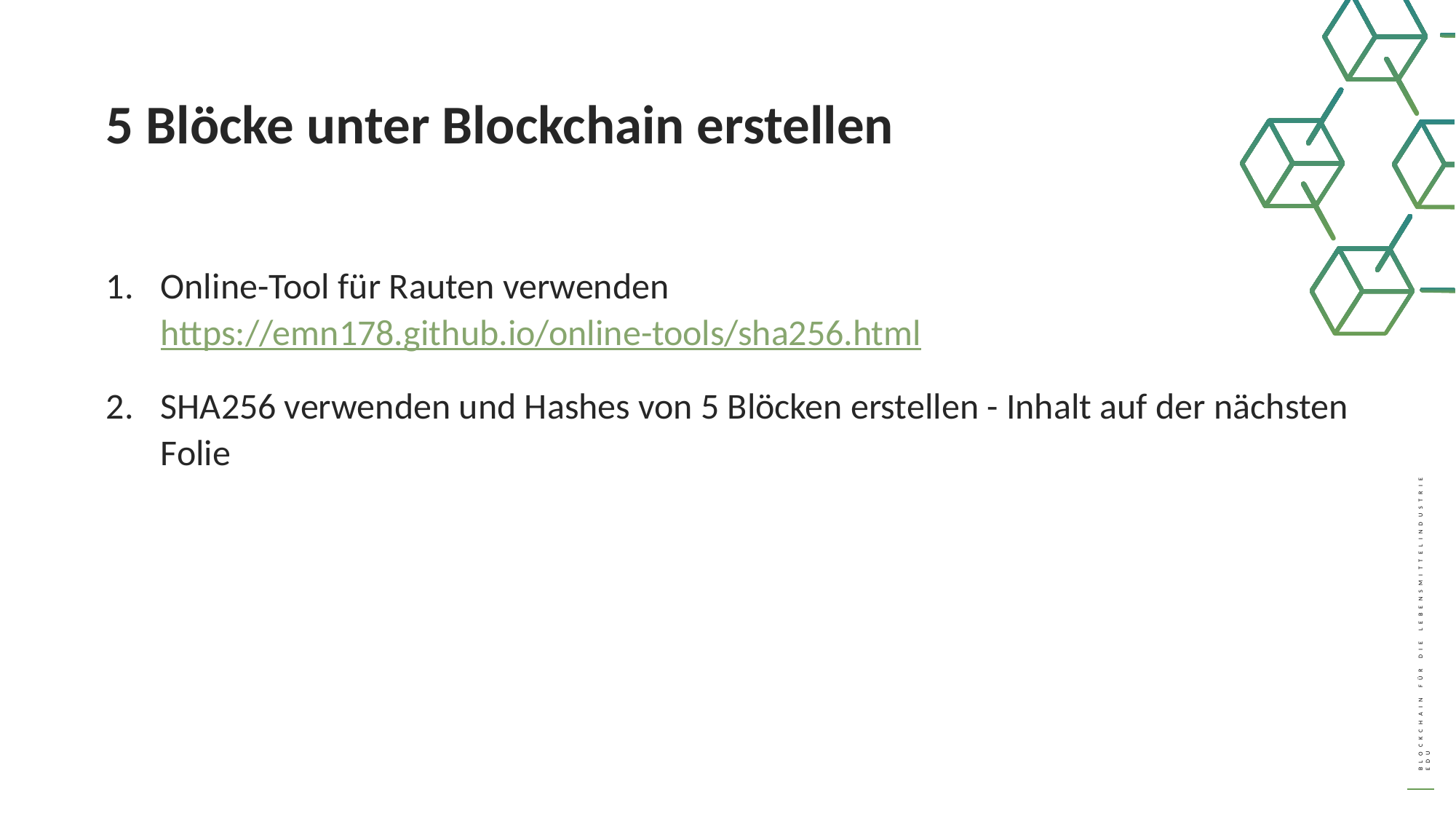

5 Blöcke unter Blockchain erstellen
Online-Tool für Rauten verwenden
https://emn178.github.io/online-tools/sha256.html
SHA256 verwenden und Hashes von 5 Blöcken erstellen - Inhalt auf der nächsten Folie